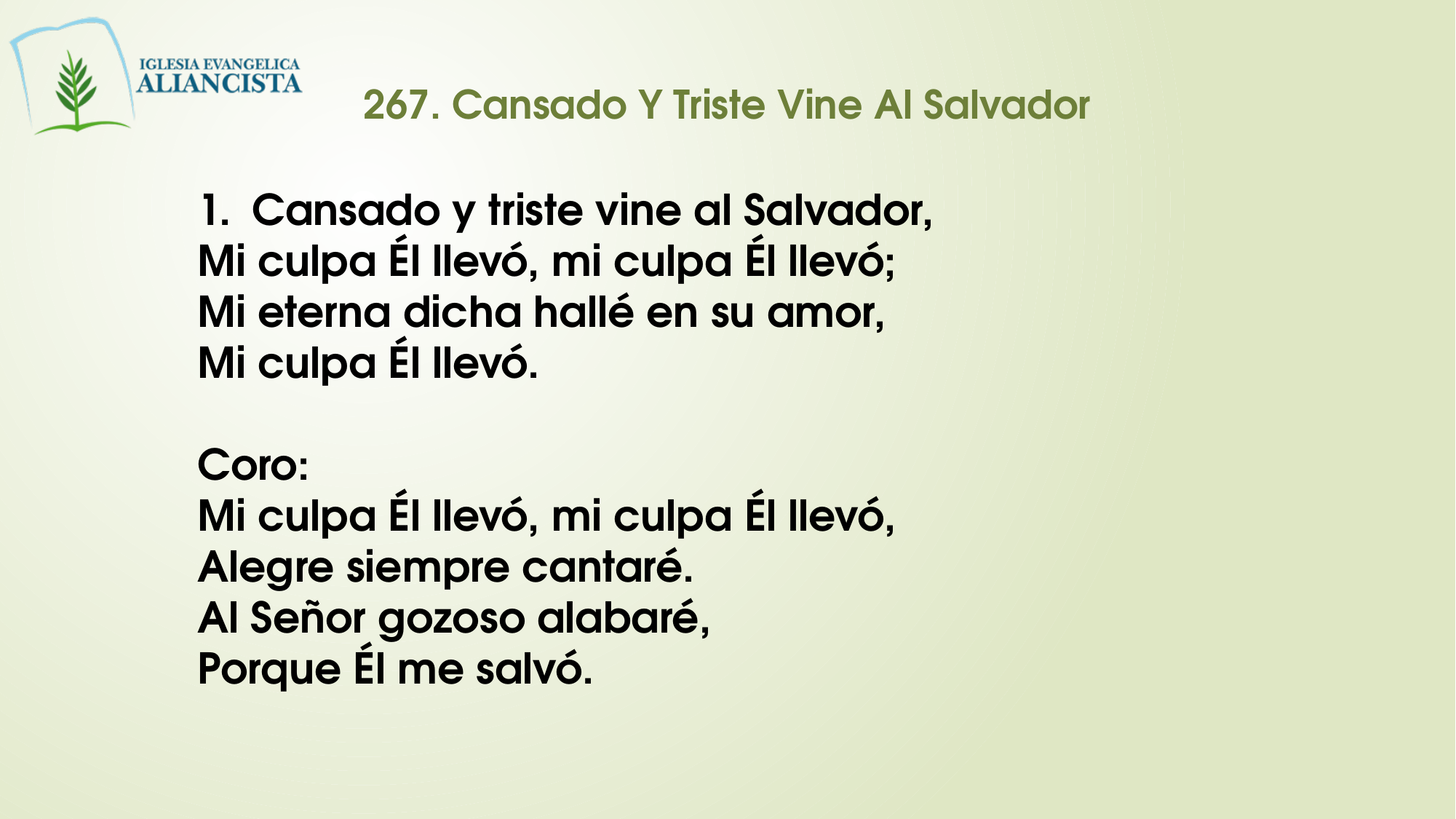

267. Cansado Y Triste Vine Al Salvador
Cansado y triste vine al Salvador,
Mi culpa Él llevó, mi culpa Él llevó;
Mi eterna dicha hallé en su amor,
Mi culpa Él llevó.

Coro:
Mi culpa Él llevó, mi culpa Él llevó,
Alegre siempre cantaré.
Al Señor gozoso alabaré,
Porque Él me salvó.